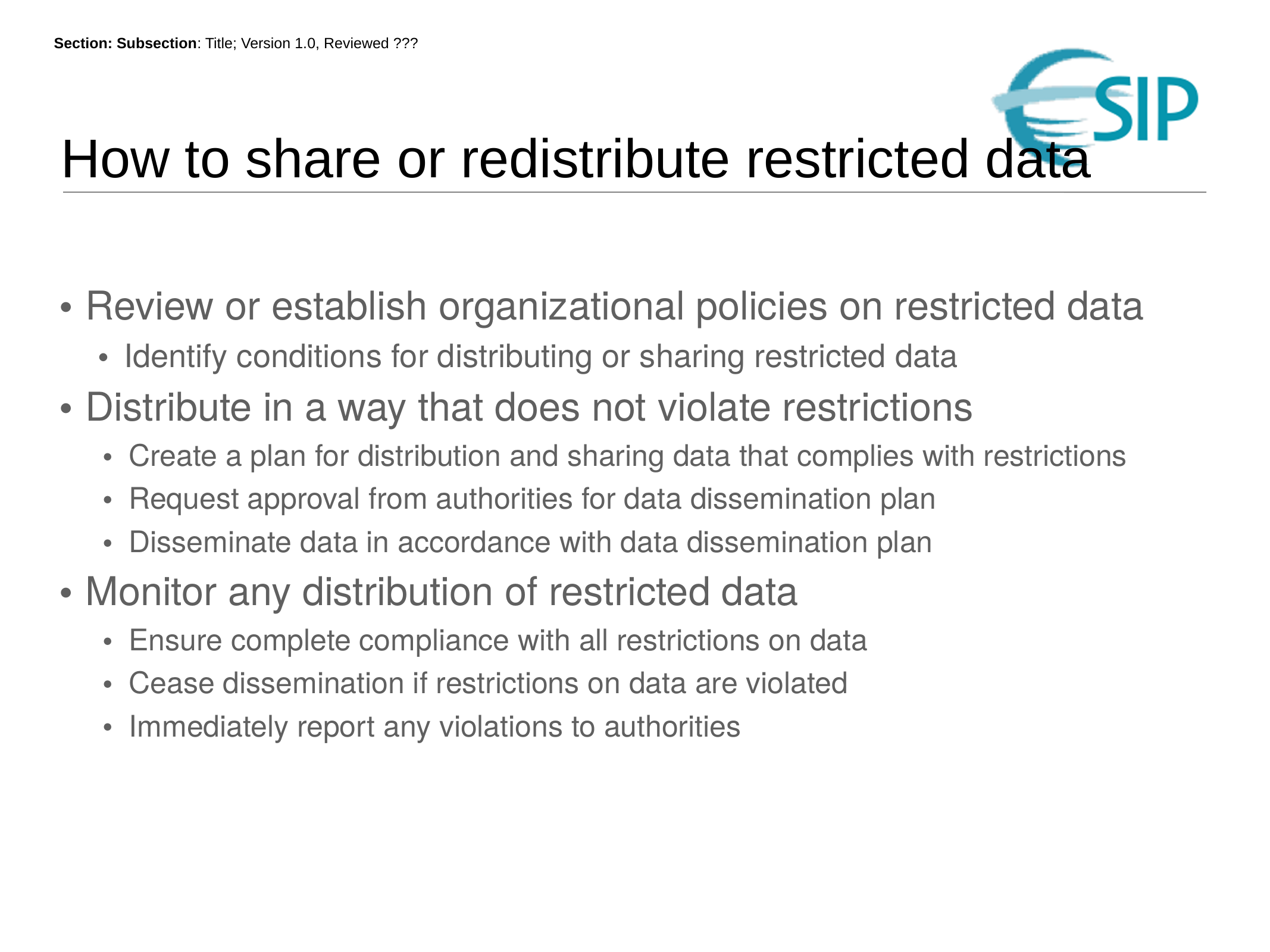

# How to share or redistribute restricted data
Review or establish organizational policies on restricted data
Identify conditions for distributing or sharing restricted data
Distribute in a way that does not violate restrictions
Create a plan for distribution and sharing data that complies with restrictions
Request approval from authorities for data dissemination plan
Disseminate data in accordance with data dissemination plan
Monitor any distribution of restricted data
Ensure complete compliance with all restrictions on data
Cease dissemination if restrictions on data are violated
Immediately report any violations to authorities